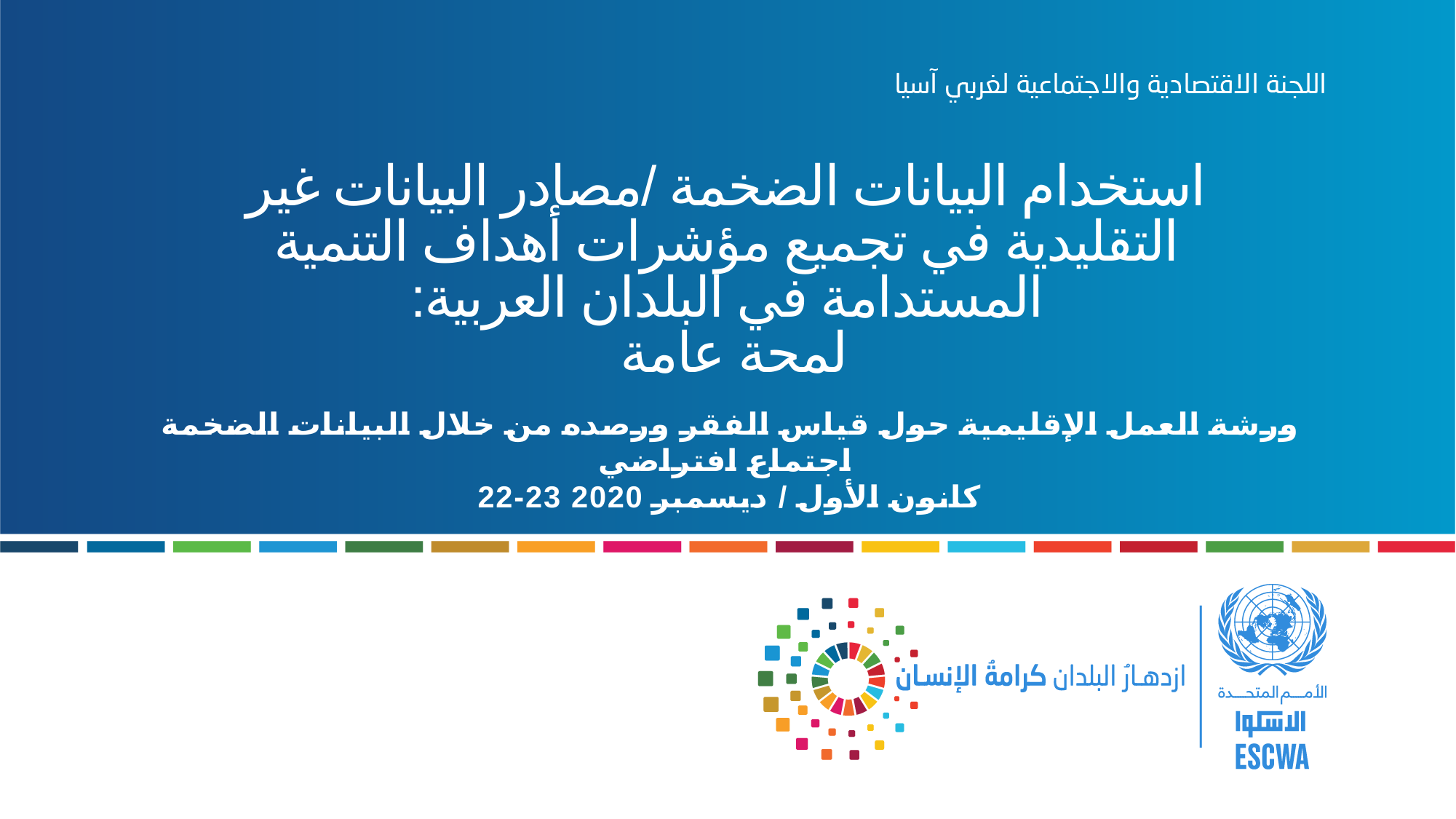

# استخدام البيانات الضخمة /مصادر البيانات غير التقليدية في تجميع مؤشرات أهداف التنمية المستدامة في البلدان العربية: لمحة عامة
ورشة العمل الإقليمية حول قياس الفقر ورصده من خلال البيانات الضخمة
اجتماع افتراضي
22-23 كانون الأول / ديسمبر 2020